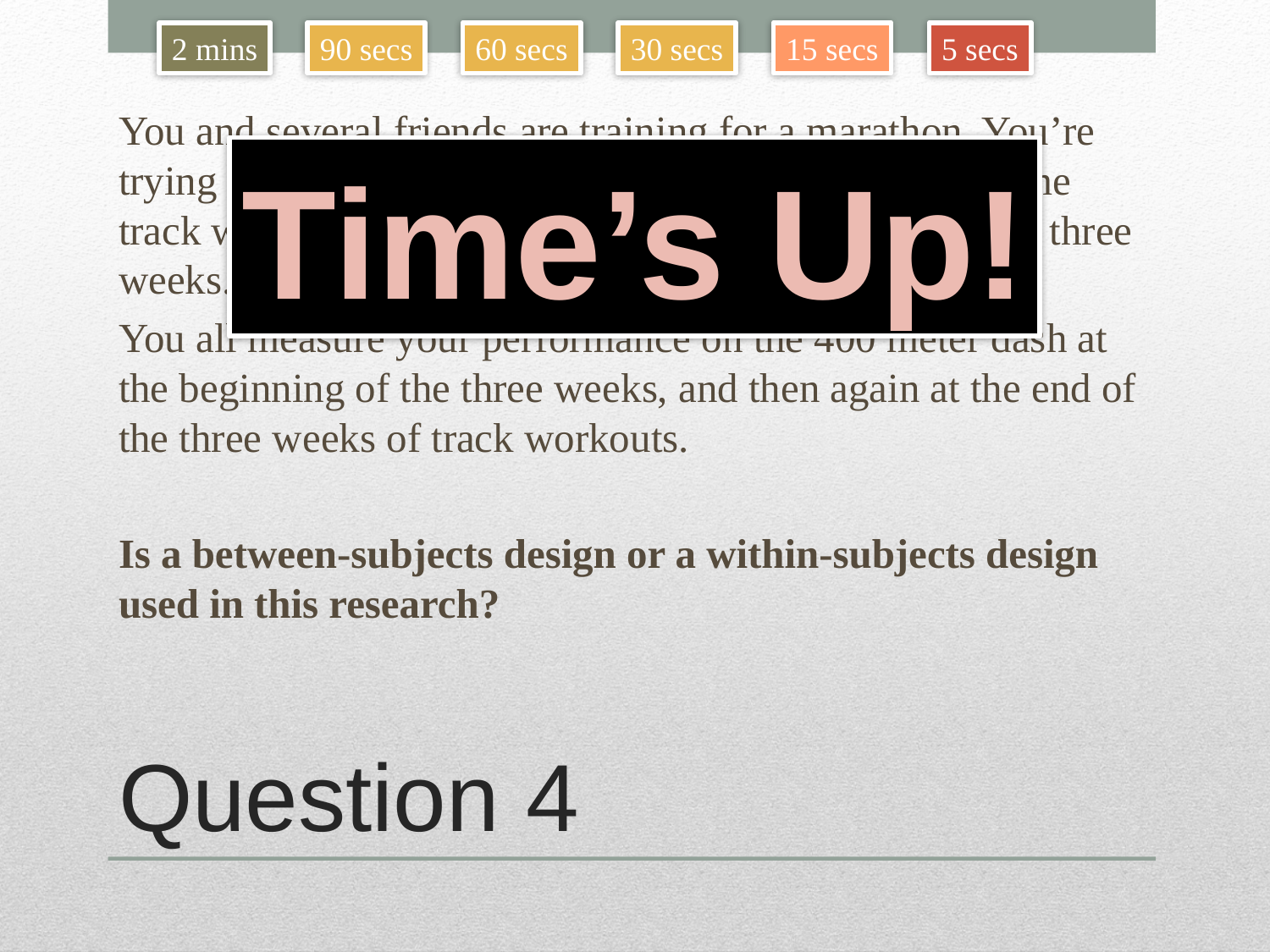

2 mins
90 secs
60 secs
30 secs
15 secs
5 secs
You and several friends are training for a marathon. You’re trying to see if you can improve your time by doing some track work, so you set up a track workout program over three weeks.
You all measure your performance on the 400 meter dash at the beginning of the three weeks, and then again at the end of the three weeks of track workouts.

Is a between-subjects design or a within-subjects design used in this research?
Time’s Up!
# Question 4